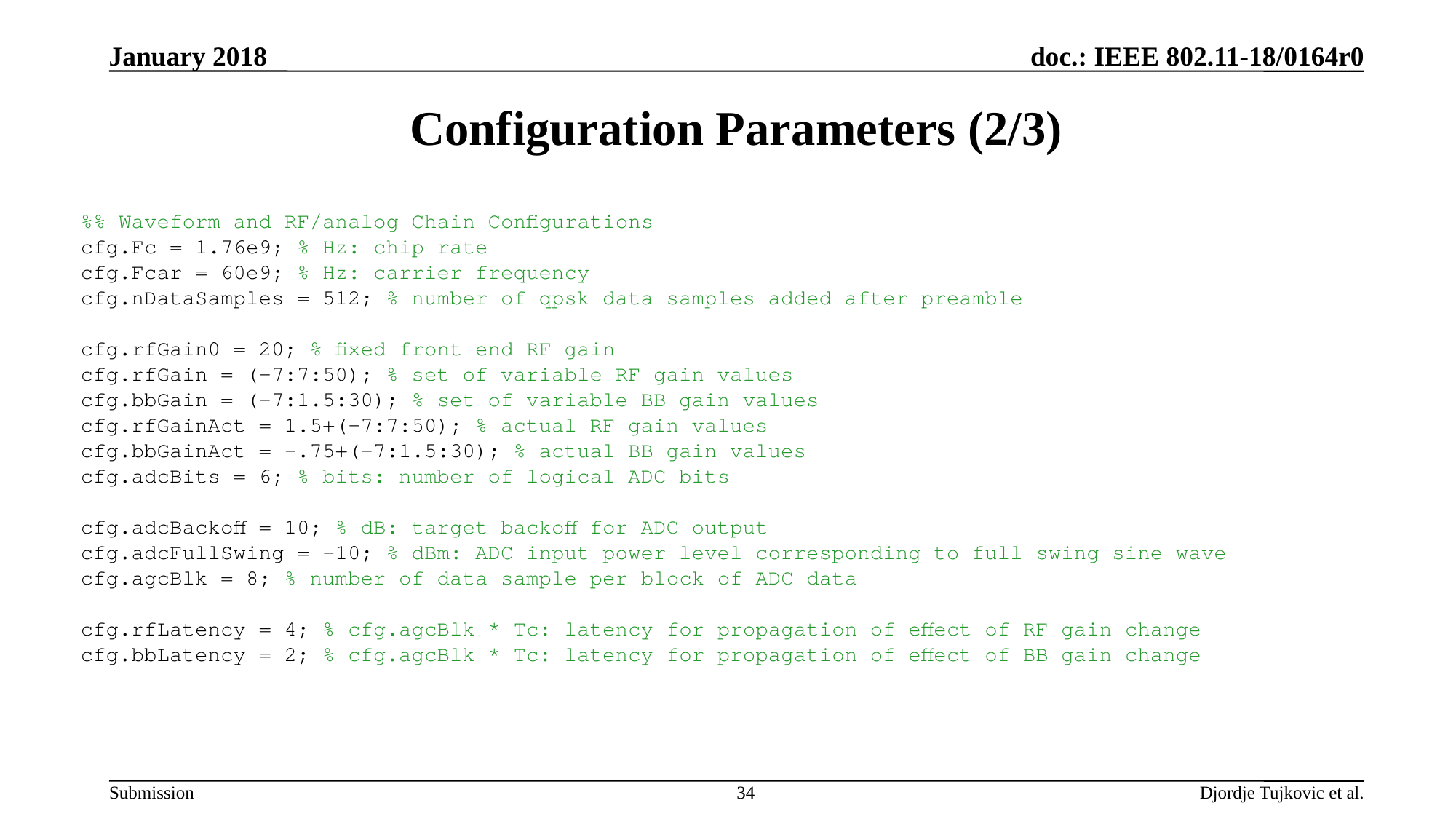

January 2018
# Configuration Parameters (2/3)
%% Waveform and RF/analog Chain Configurations
cfg.Fc = 1.76e9; % Hz: chip rate
cfg.Fcar = 60e9; % Hz: carrier frequency
cfg.nDataSamples = 512; % number of qpsk data samples added after preamble

cfg.rfGain0 = 20; % fixed front end RF gain
cfg.rfGain = (-7:7:50); % set of variable RF gain values
cfg.bbGain = (-7:1.5:30); % set of variable BB gain values
cfg.rfGainAct = 1.5+(-7:7:50); % actual RF gain values
cfg.bbGainAct = -.75+(-7:1.5:30); % actual BB gain values
cfg.adcBits = 6; % bits: number of logical ADC bits

cfg.adcBackoff = 10; % dB: target backoff for ADC output
cfg.adcFullSwing = -10; % dBm: ADC input power level corresponding to full swing sine wave
cfg.agcBlk = 8; % number of data sample per block of ADC data

cfg.rfLatency = 4; % cfg.agcBlk * Tc: latency for propagation of effect of RF gain change
cfg.bbLatency = 2; % cfg.agcBlk * Tc: latency for propagation of effect of BB gain change

34
Djordje Tujkovic et al.